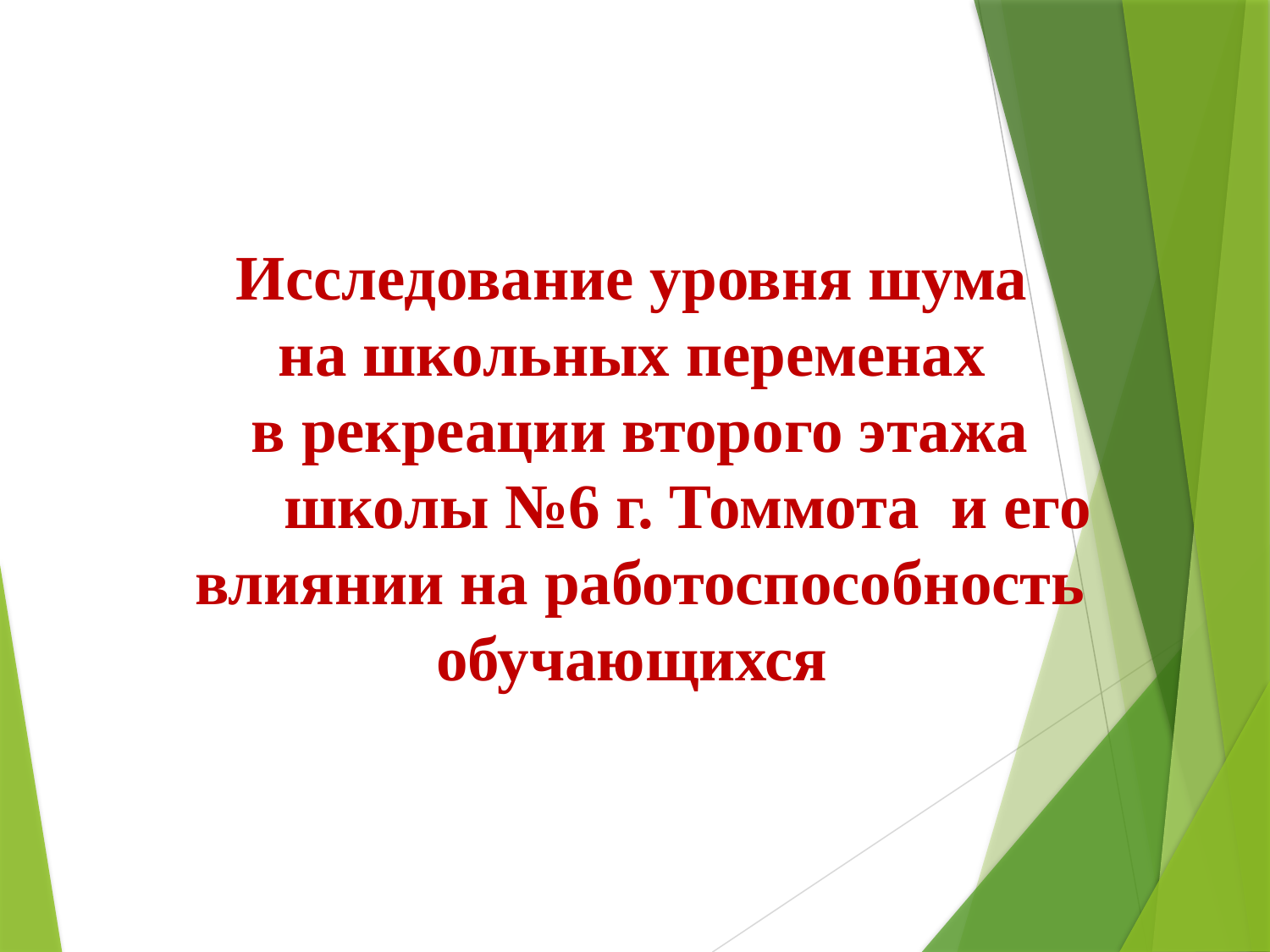

Исследование уровня шума
на школьных переменах
в рекреации второго этажа
      школы №6 г. Томмота  и его влиянии на работоспособность обучающихся